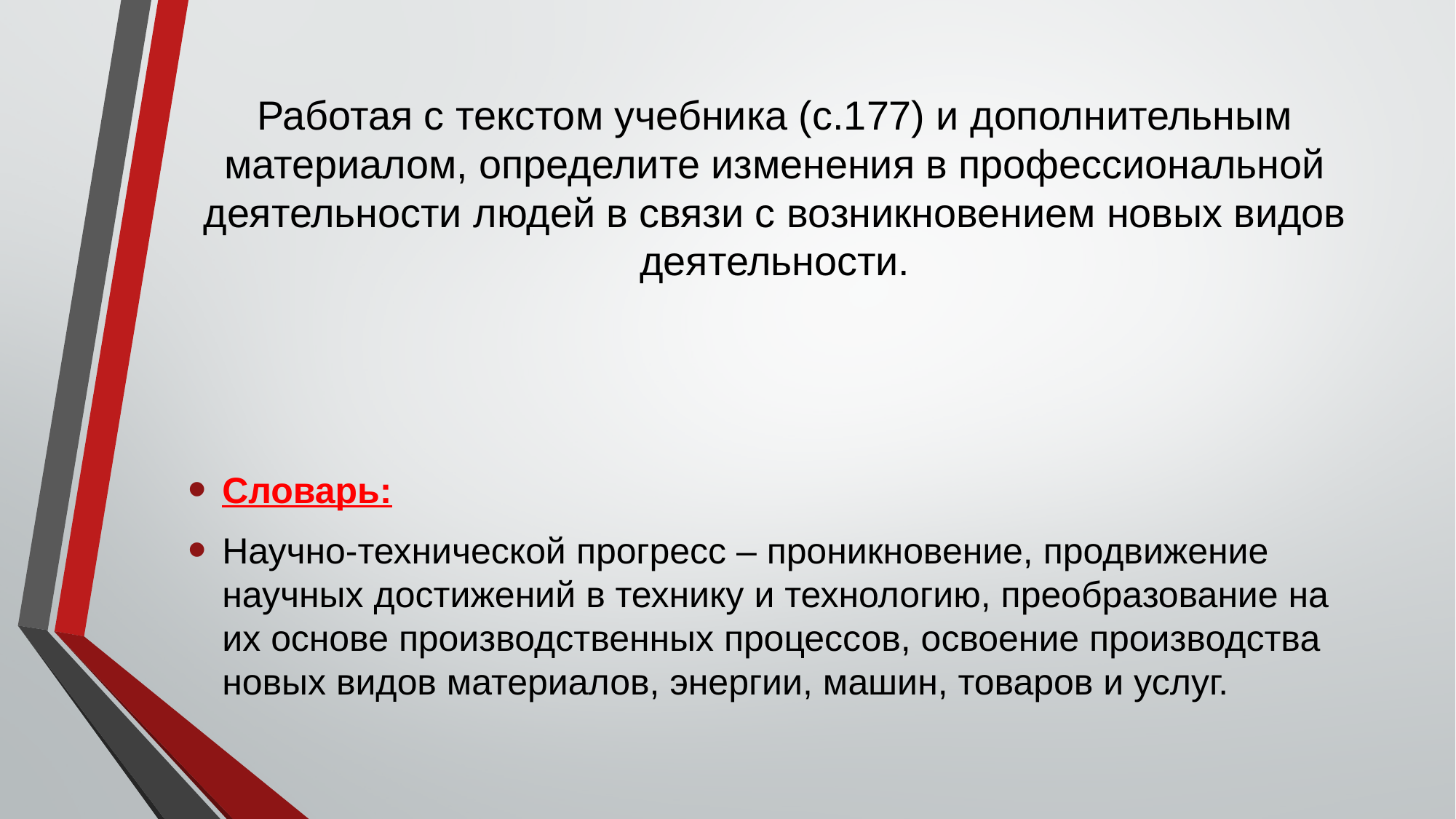

# Работая с текстом учебника (с.177) и дополнительным материалом, определите изменения в профессиональной деятельности людей в связи с возникновением новых видов деятельности.
Словарь:
Научно-технической прогресс – проникновение, продвижение научных достижений в технику и технологию, преобразование на их основе производственных процессов, освоение производства новых видов материалов, энергии, машин, товаров и услуг.